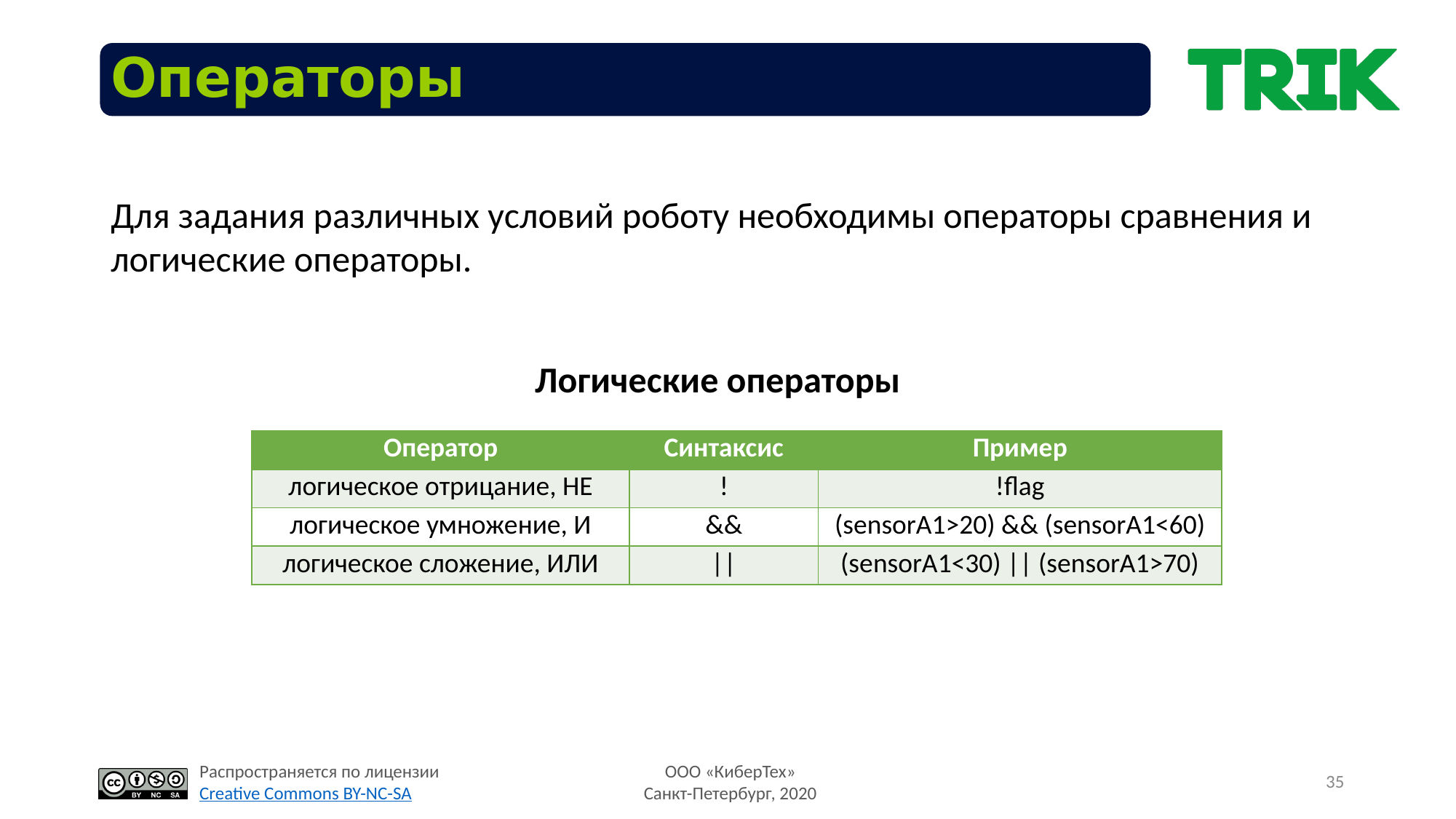

Операторы
Для задания различных условий роботу необходимы операторы сравнения и логические операторы.
Логические операторы

| Оператор | Синтаксис | Пример |
| --- | --- | --- |
| логическое отрицание, НЕ | ! | !flag |
| логическое умножение, И | && | (sensorA1>20) && (sensorA1<60) |
| логическое сложение, ИЛИ | || | (sensorA1<30) || (sensorA1>70) |
35